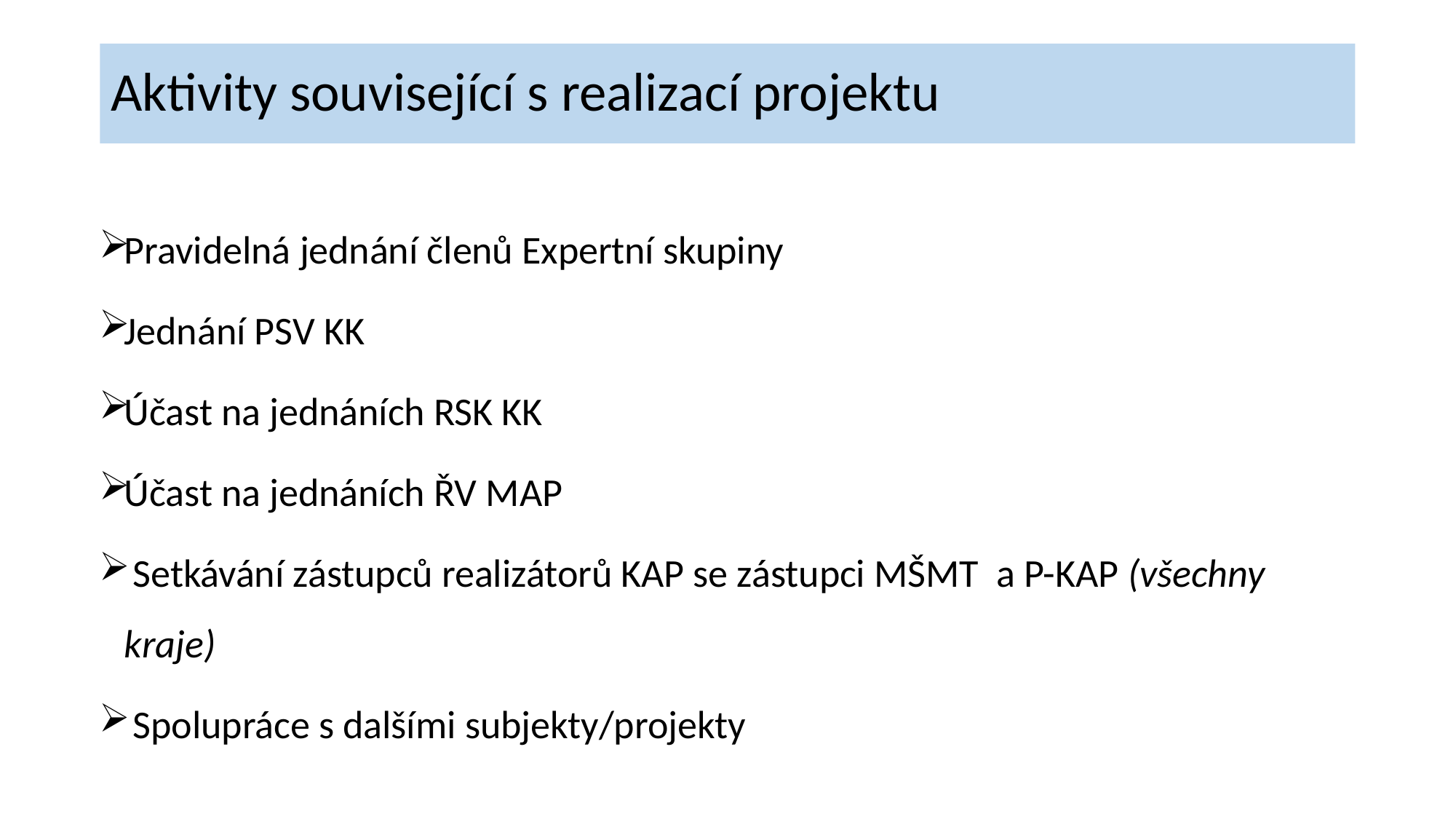

# Aktivity související s realizací projektu

Pravidelná jednání členů Expertní skupiny
Jednání PSV KK
Účast na jednáních RSK KK
Účast na jednáních ŘV MAP
 Setkávání zástupců realizátorů KAP se zástupci MŠMT  a P-KAP (všechny kraje)
 Spolupráce s dalšími subjekty/projekty